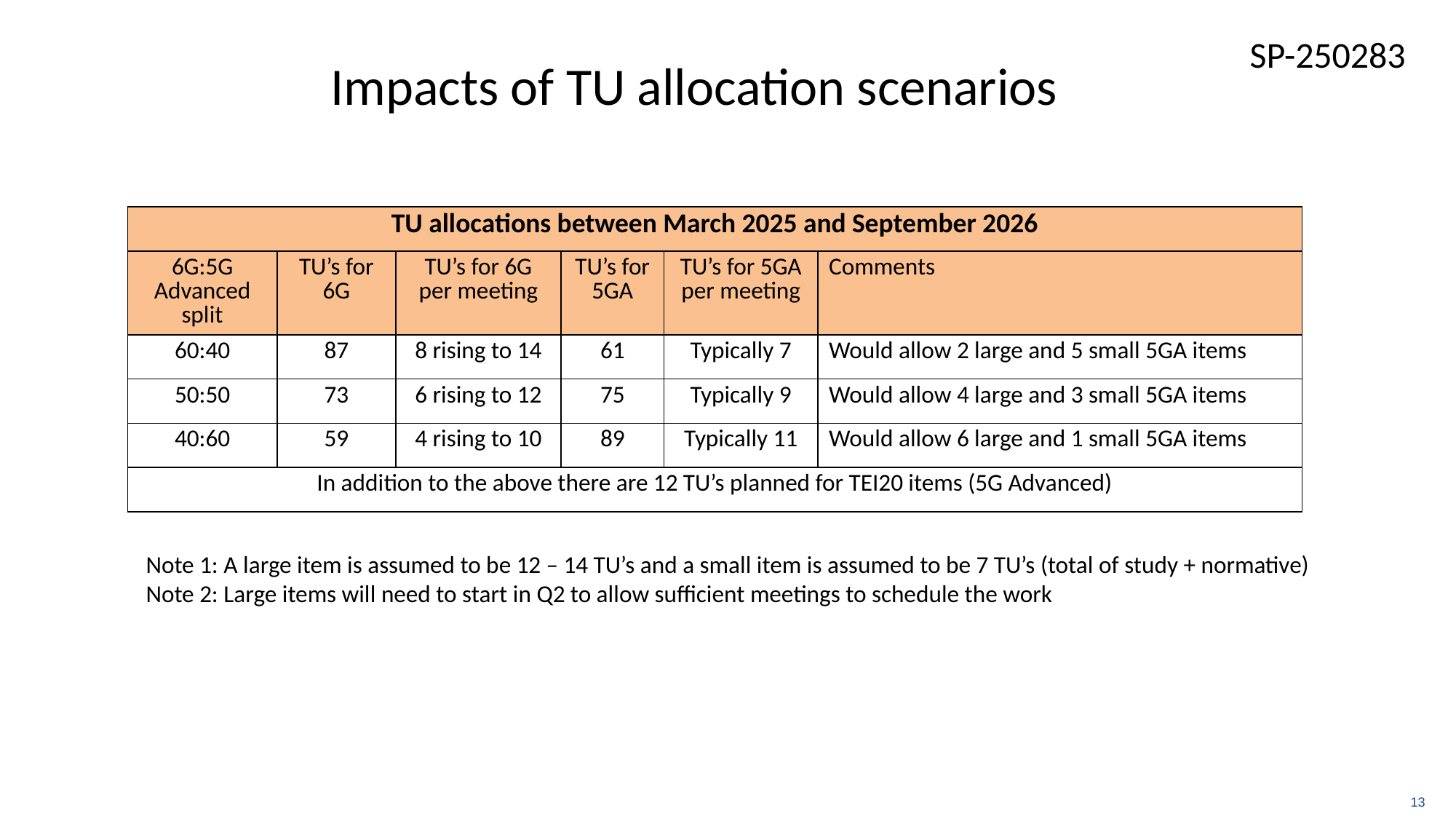

# Impacts of TU allocation scenarios
| TU allocations between March 2025 and September 2026 |  |  |  |  |  |
| --- | --- | --- | --- | --- | --- |
| 6G:5G Advanced split | TU’s for 6G | TU’s for 6G per meeting | TU’s for 5GA | TU’s for 5GA per meeting | Comments |
| 60:40 | 87 | 8 rising to 14 | 61 | Typically 7 | Would allow 2 large and 5 small 5GA items |
| 50:50 | 73 | 6 rising to 12 | 75 | Typically 9 | Would allow 4 large and 3 small 5GA items |
| 40:60 | 59 | 4 rising to 10 | 89 | Typically 11 | Would allow 6 large and 1 small 5GA items |
| In addition to the above there are 12 TU’s planned for TEI20 items (5G Advanced) |  |  |  |  |  |
Note 1: A large item is assumed to be 12 – 14 TU’s and a small item is assumed to be 7 TU’s (total of study + normative)
Note 2: Large items will need to start in Q2 to allow sufficient meetings to schedule the work